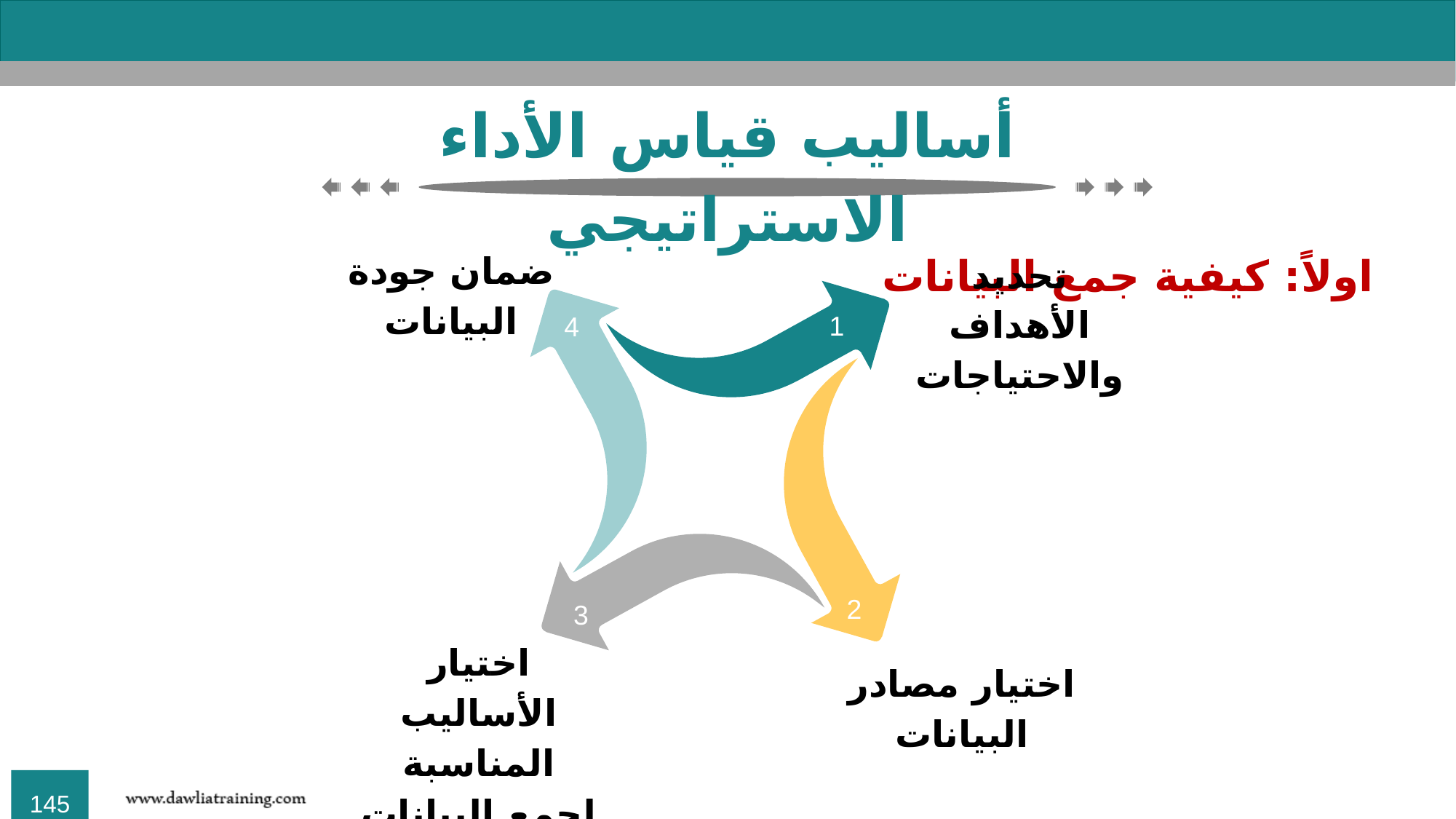

أساليب قياس الأداء الاستراتيجي

ضمان جودة البيانات

4
اولاً: كيفية جمع البيانات
تحديد الأهداف والاحتياجات

1

اختيار مصادر البيانات
2

اختيار الأساليب المناسبة لجمع البيانات
3